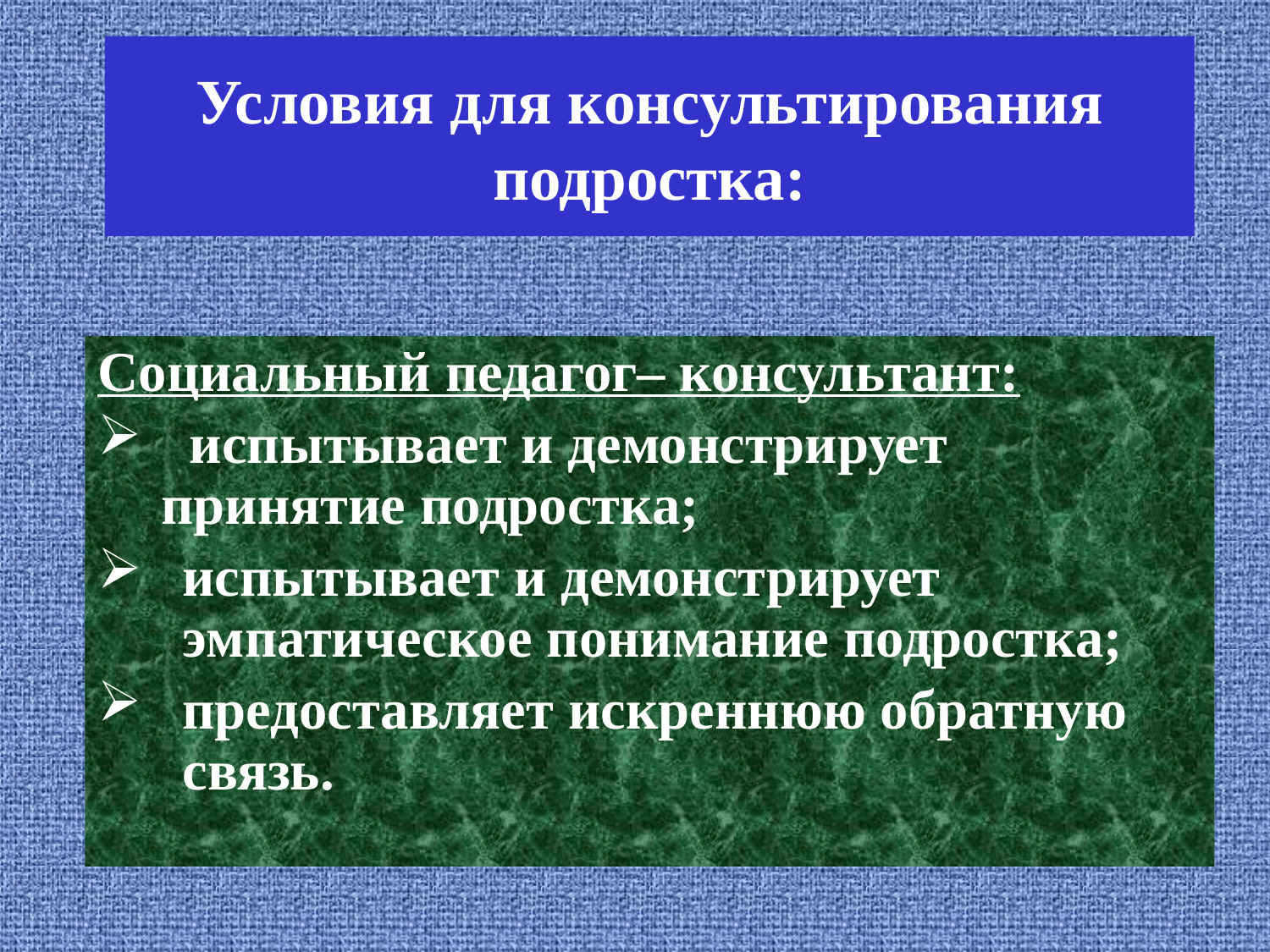

# Условия для консультирования подростка:
Социальный педагог– консультант:
  испытывает и демонстрирует принятие подростка;
испытывает и демонстрирует эмпатическое понимание подростка;
предоставляет искреннюю обратную связь.